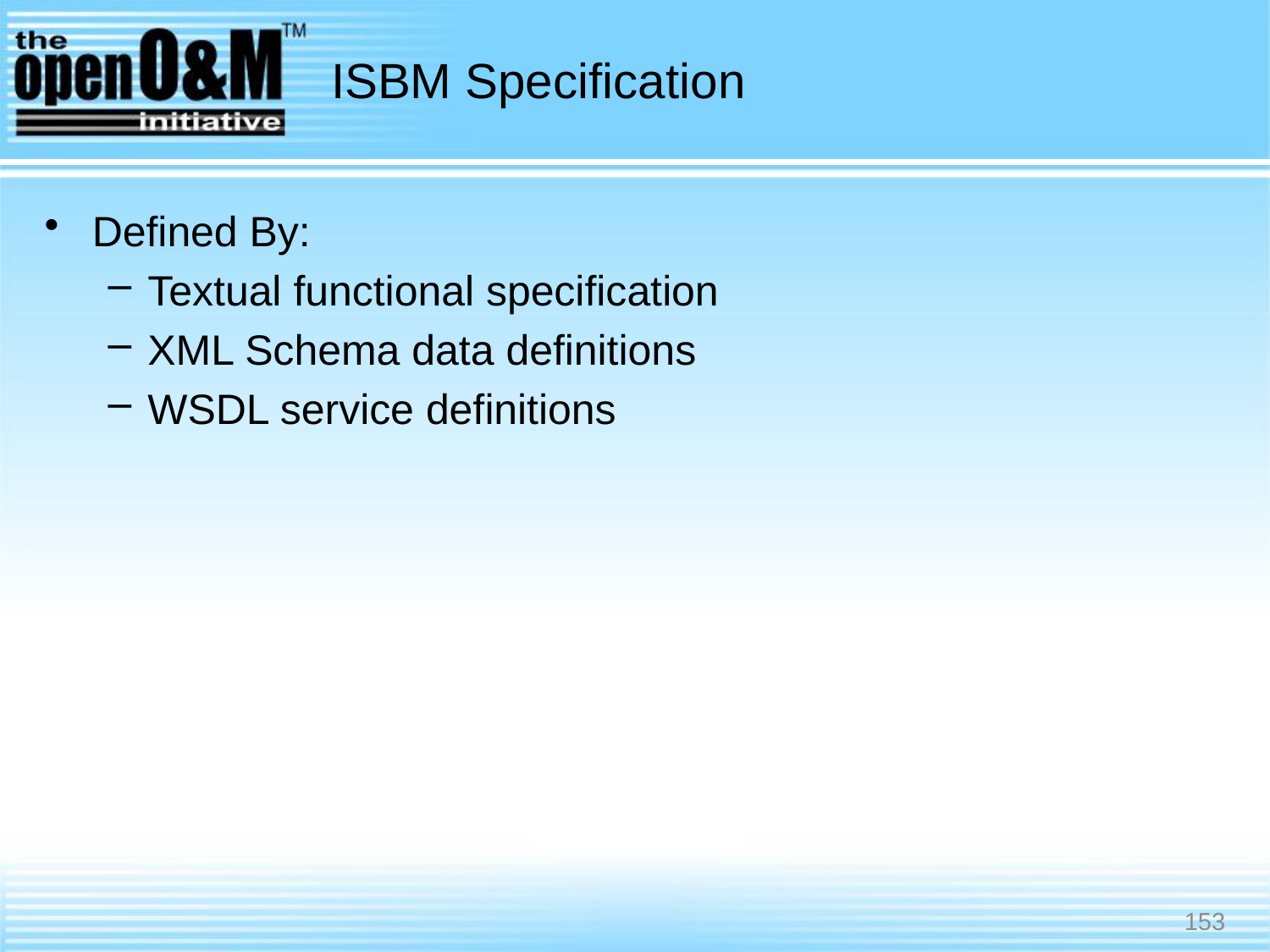

# ISBM Specification
Defined By:
Textual functional specification
XML Schema data definitions
WSDL service definitions

153